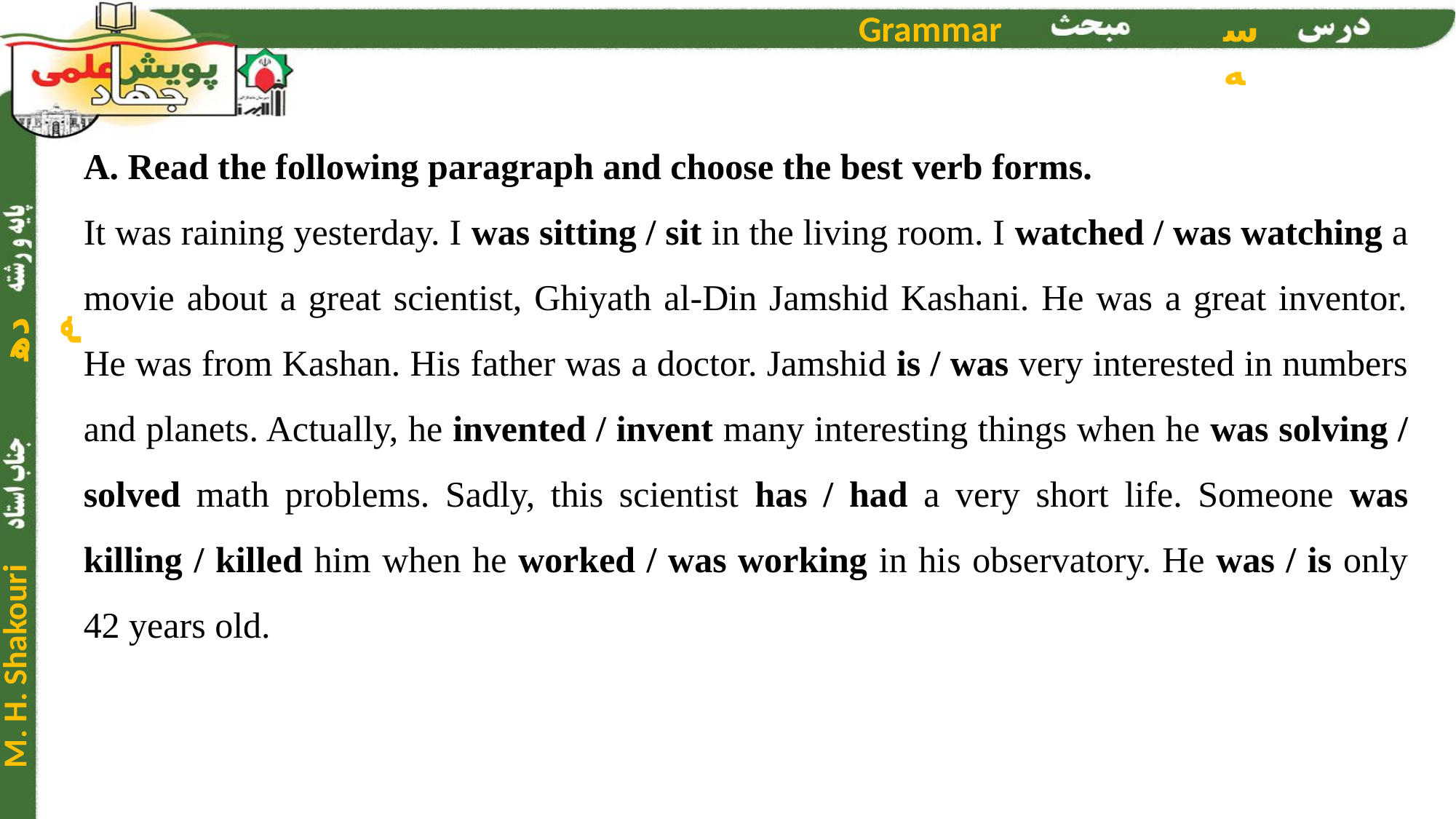

A. Read the following paragraph and choose the best verb forms.
It was raining yesterday. I was sitting / sit in the living room. I watched / was watching a movie about a great scientist, Ghiyath al-Din Jamshid Kashani. He was a great inventor. He was from Kashan. His father was a doctor. Jamshid is / was very interested in numbers and planets. Actually, he invented / invent many interesting things when he was solving / solved math problems. Sadly, this scientist has / had a very short life. Someone was killing / killed him when he worked / was working in his observatory. He was / is only 42 years old.